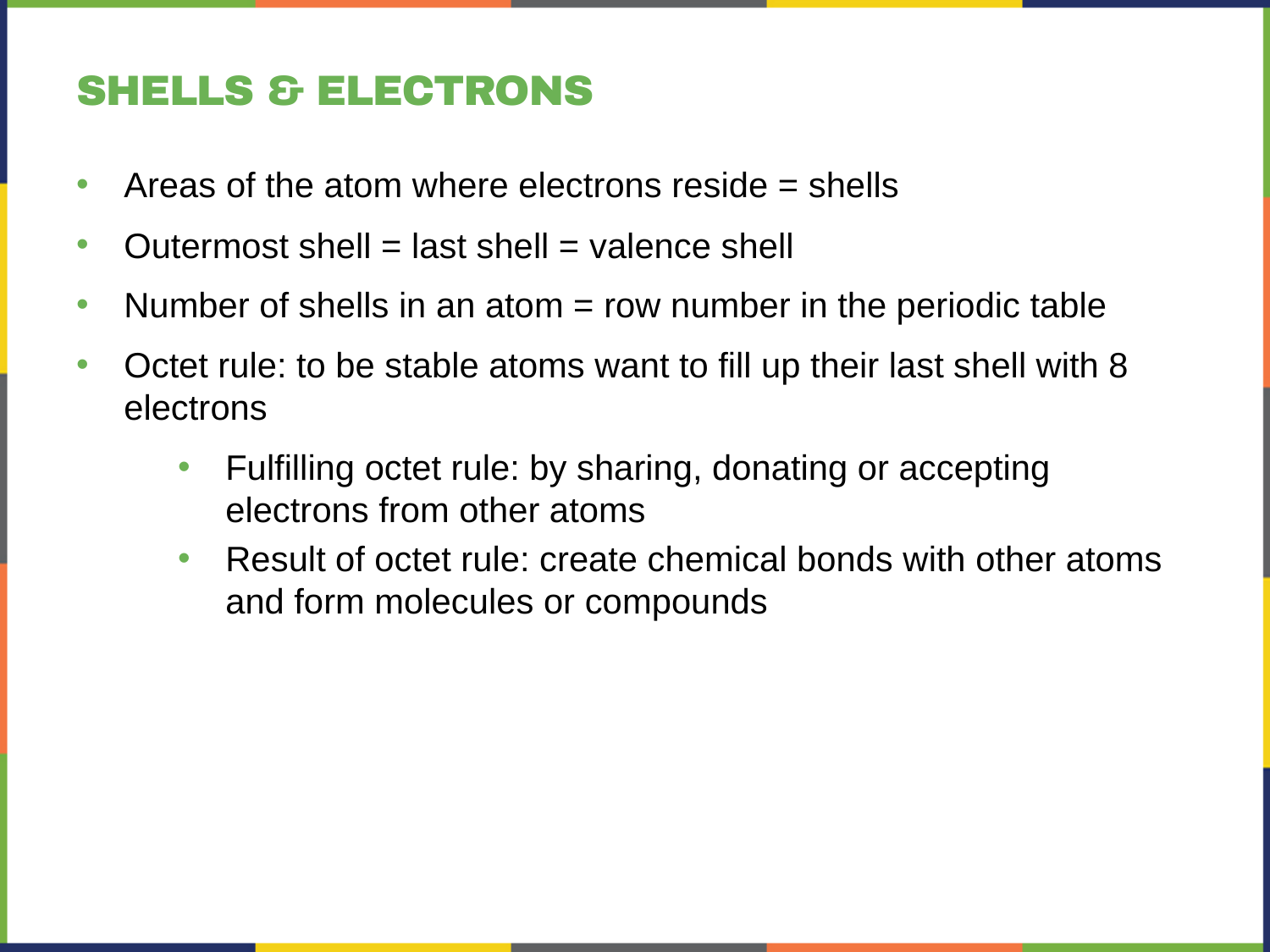

# Shells & electrons
Areas of the atom where electrons reside = shells
Outermost shell = last shell = valence shell
Number of shells in an atom = row number in the periodic table
Octet rule: to be stable atoms want to fill up their last shell with 8 electrons
Fulfilling octet rule: by sharing, donating or accepting electrons from other atoms
Result of octet rule: create chemical bonds with other atoms and form molecules or compounds